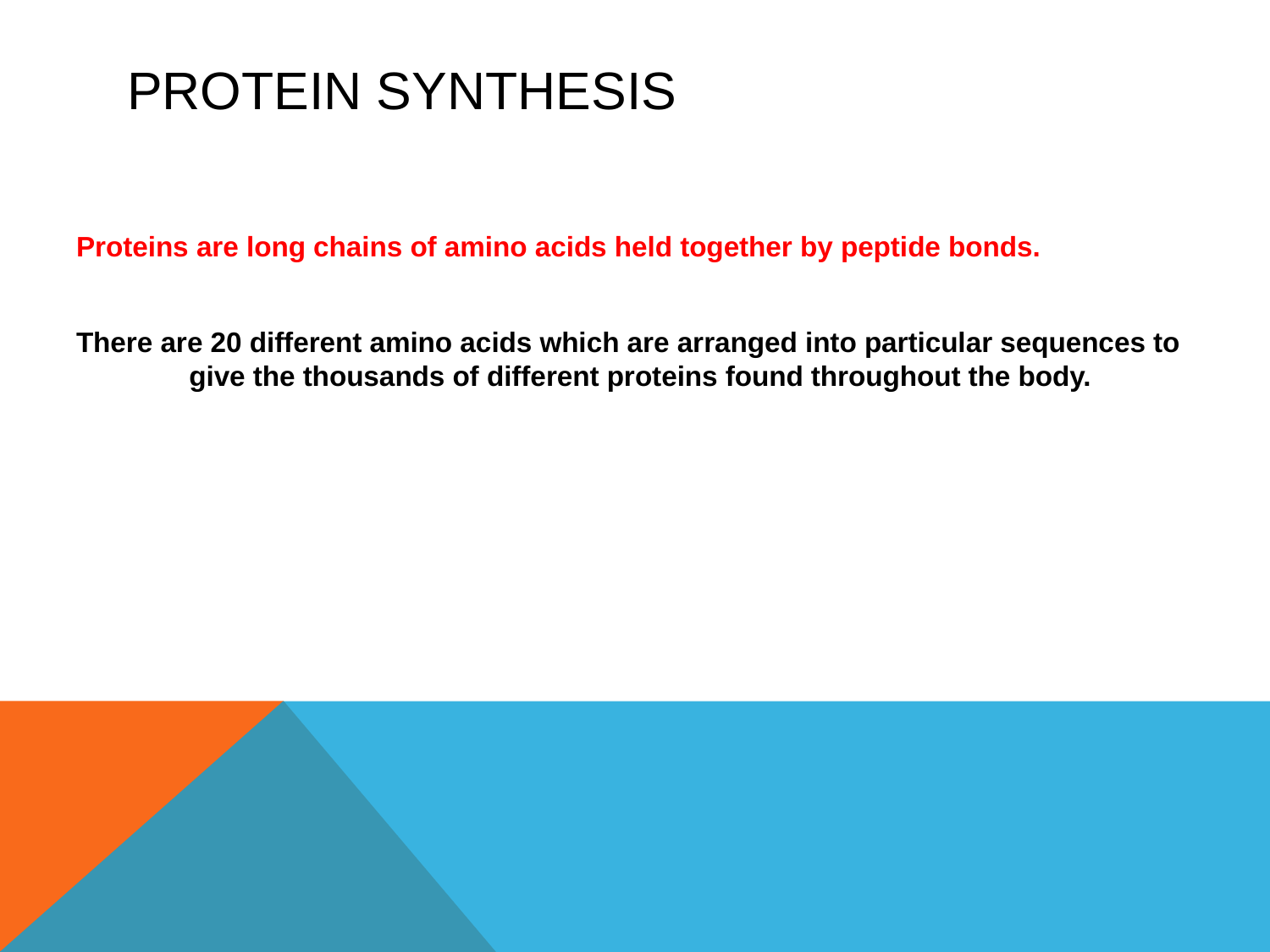

# Protein Synthesis
Proteins are long chains of amino acids held together by peptide bonds.

There are 20 different amino acids which are arranged into particular sequences to give the thousands of different proteins found throughout the body.